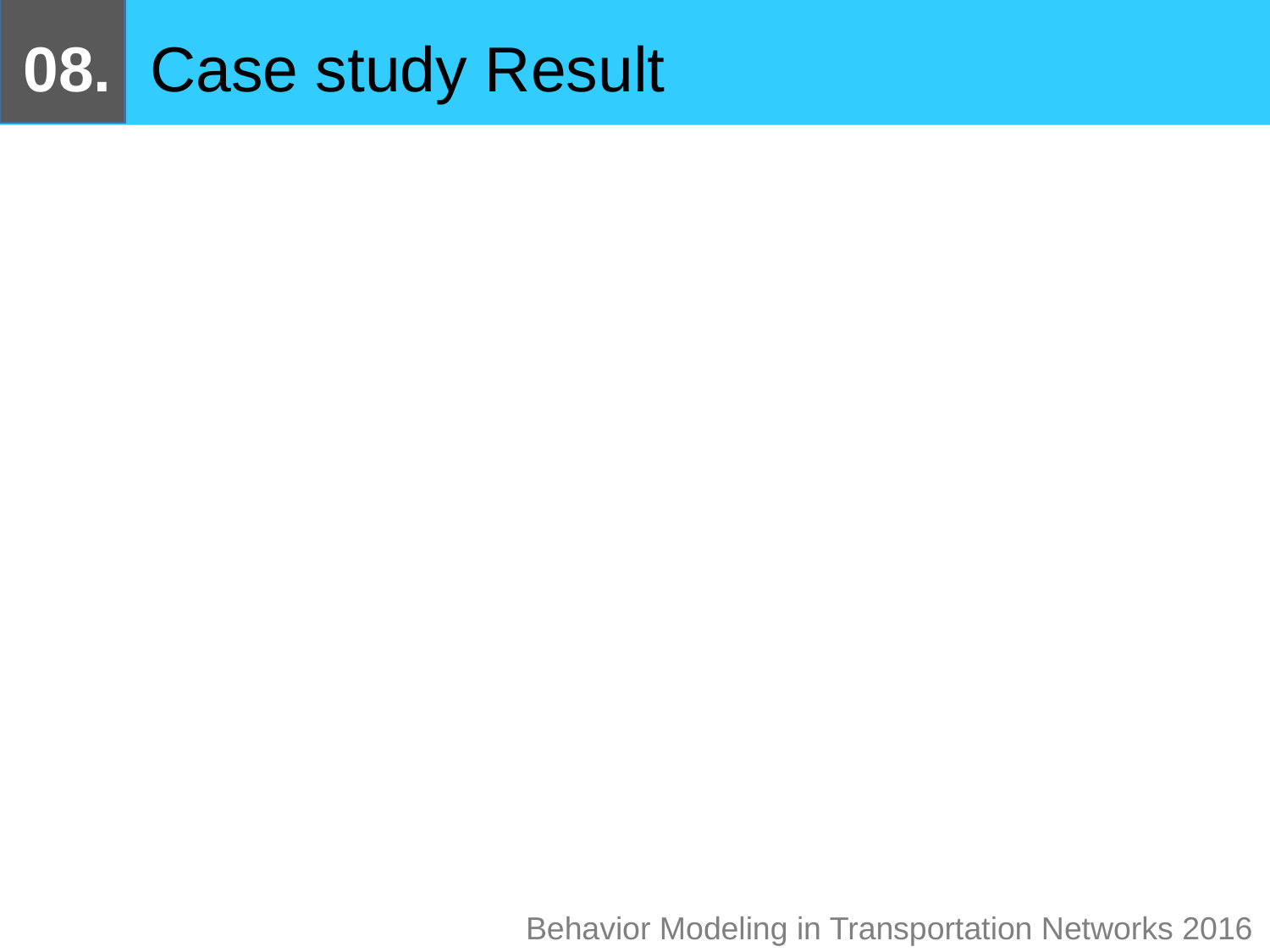

Case study Result
08.
Behavior Modeling in Transportation Networks 2016